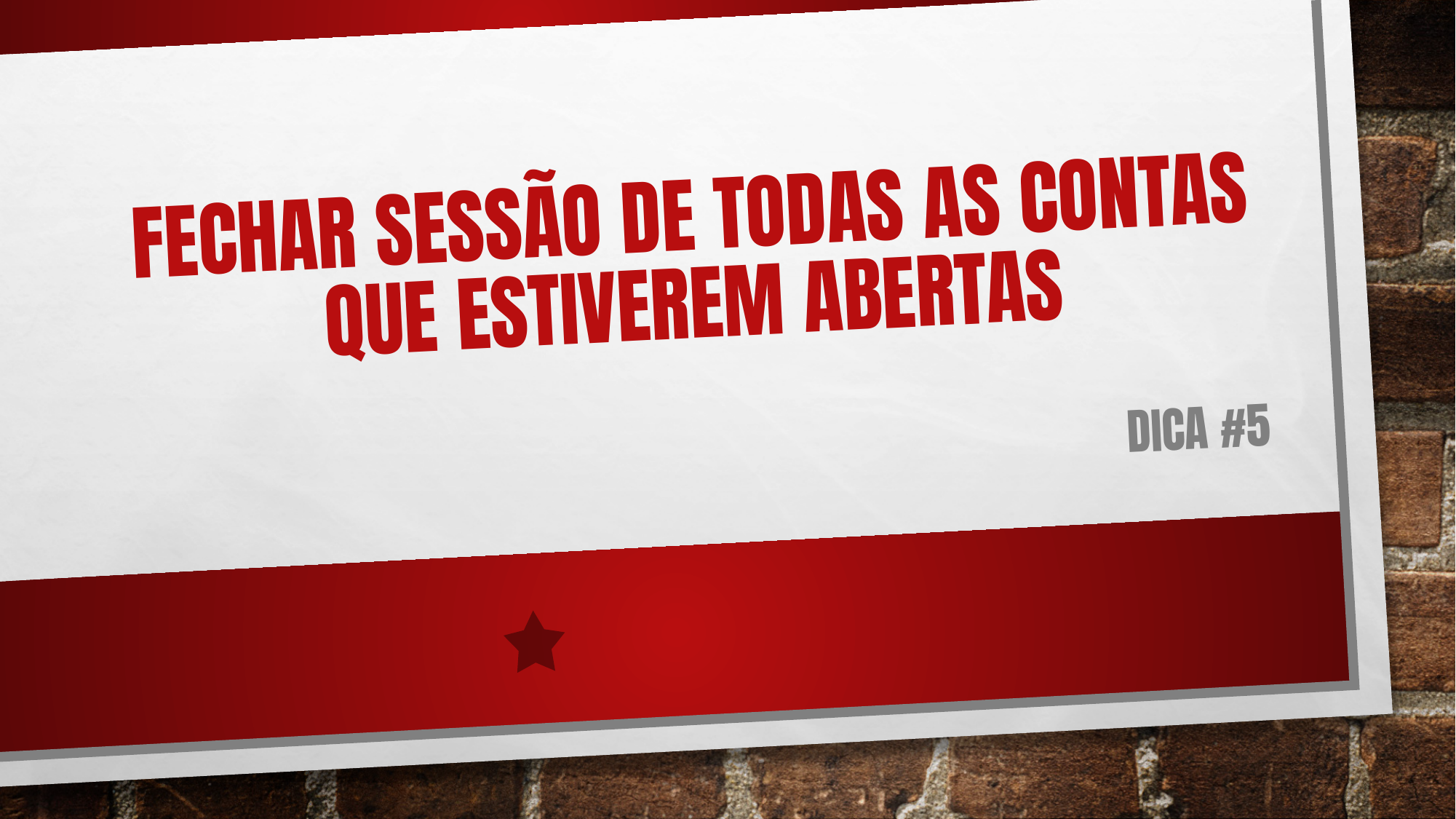

# Fechar sessão de todas as contas que estiverem abertas
Dica #5